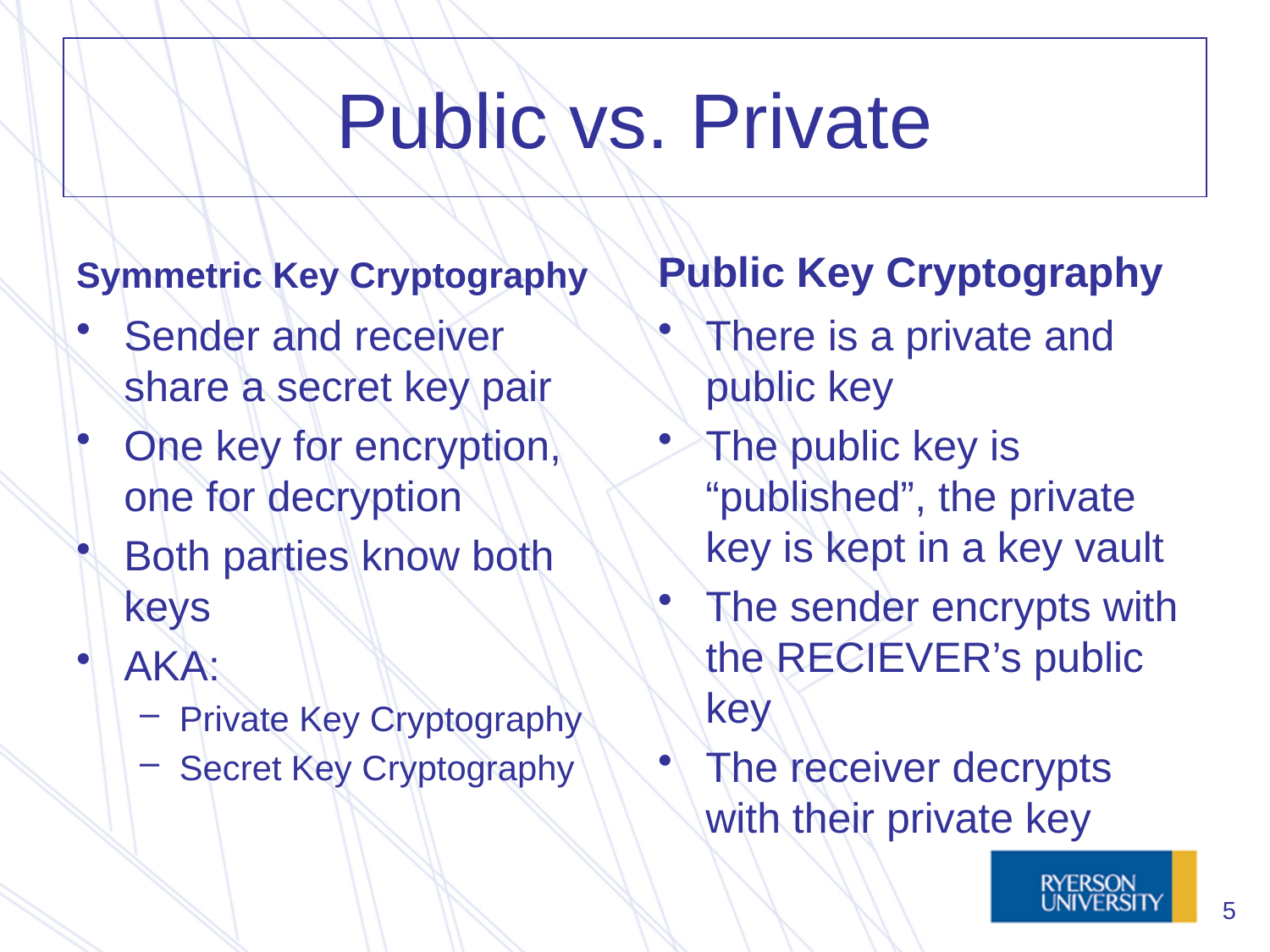

# Public vs. Private
Symmetric Key Cryptography
Public Key Cryptography
Sender and receiver share a secret key pair
One key for encryption, one for decryption
Both parties know both keys
AKA:
Private Key Cryptography
Secret Key Cryptography
There is a private and public key
The public key is “published”, the private key is kept in a key vault
The sender encrypts with the RECIEVER’s public key
The receiver decrypts with their private key

5